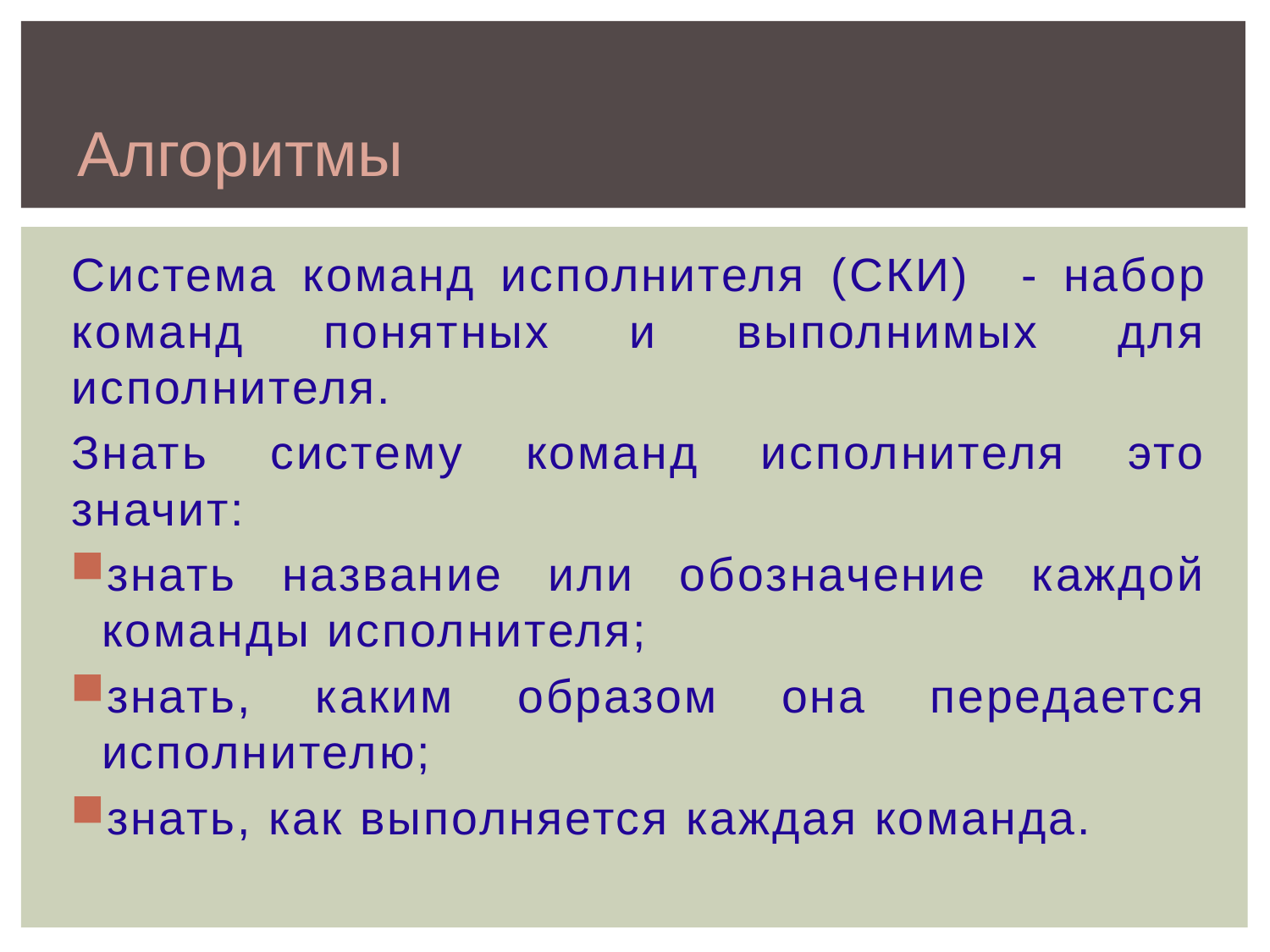

Алгоритмы
Система команд исполнителя (СКИ)  - набор команд понятных и выполнимых для исполнителя.
Знать систему команд исполнителя это значит:
знать название или обозначение каждой команды исполнителя;
знать, каким образом она передается исполнителю;
знать, как выполняется каждая команда.